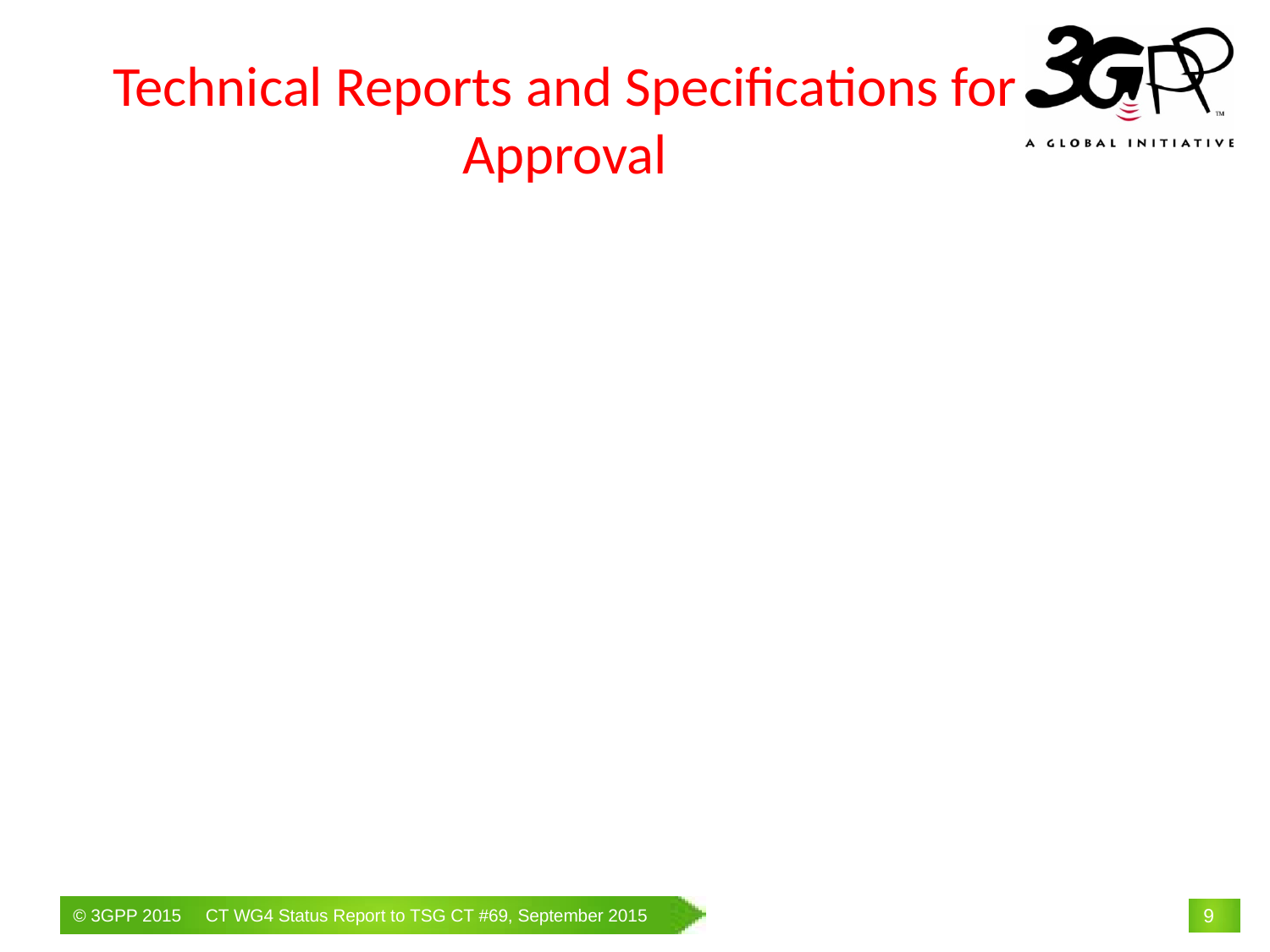

# Technical Reports and Specifications for Approval